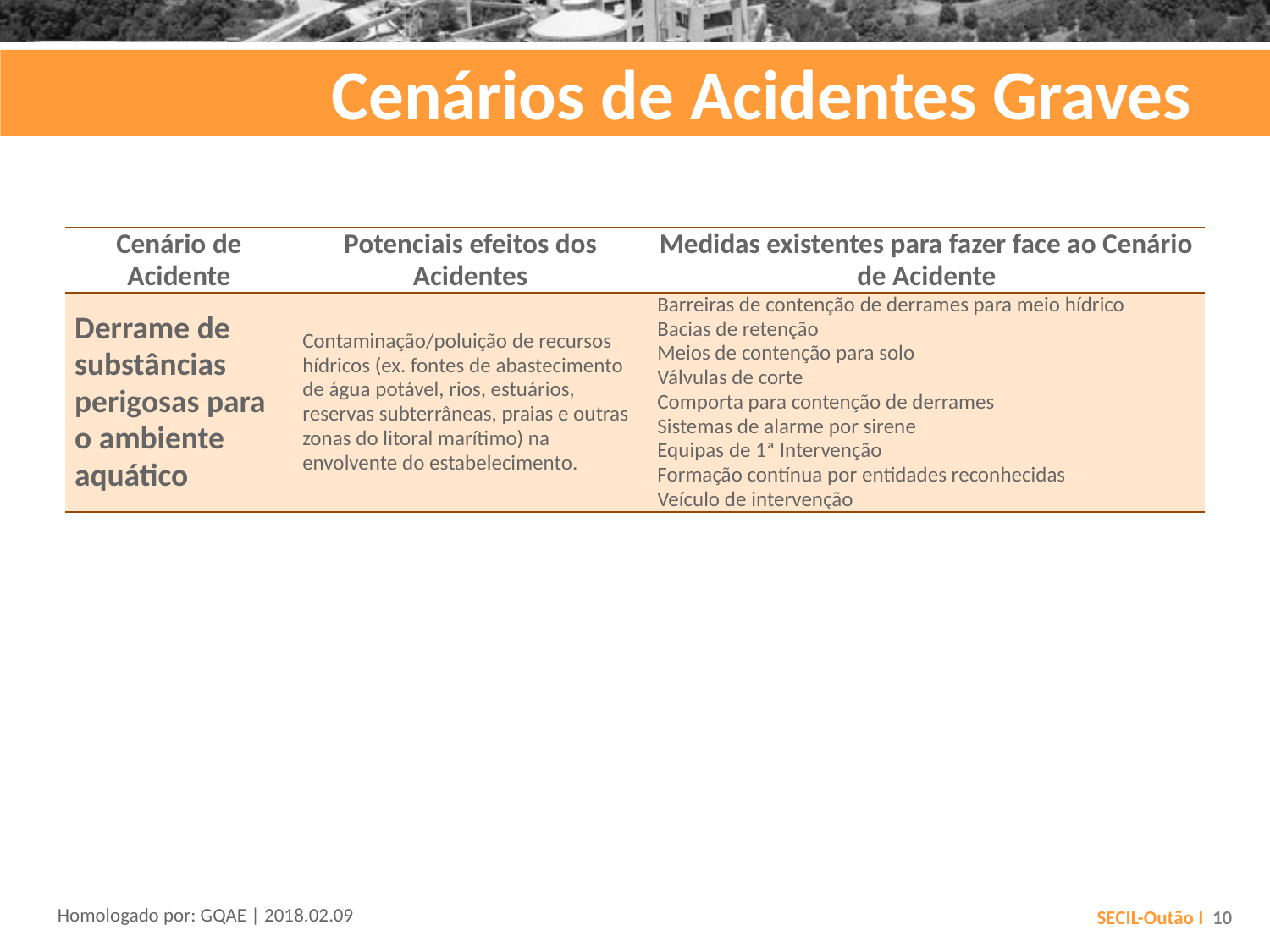

# Cenários de Acidentes Graves
| Cenário de Acidente | Potenciais efeitos dos Acidentes | Medidas existentes para fazer face ao Cenário de Acidente |
| --- | --- | --- |
| Derrame de substâncias perigosas para o ambiente aquático | Contaminação/poluição de recursos hídricos (ex. fontes de abastecimento de água potável, rios, estuários, reservas subterrâneas, praias e outras zonas do litoral marítimo) na envolvente do estabelecimento. | Barreiras de contenção de derrames para meio hídrico Bacias de retenção Meios de contenção para solo Válvulas de corte Comporta para contenção de derrames Sistemas de alarme por sirene Equipas de 1ª Intervenção Formação contínua por entidades reconhecidas Veículo de intervenção |
Homologado por: GQAE | 2018.02.09
SECIL-Outão I  10